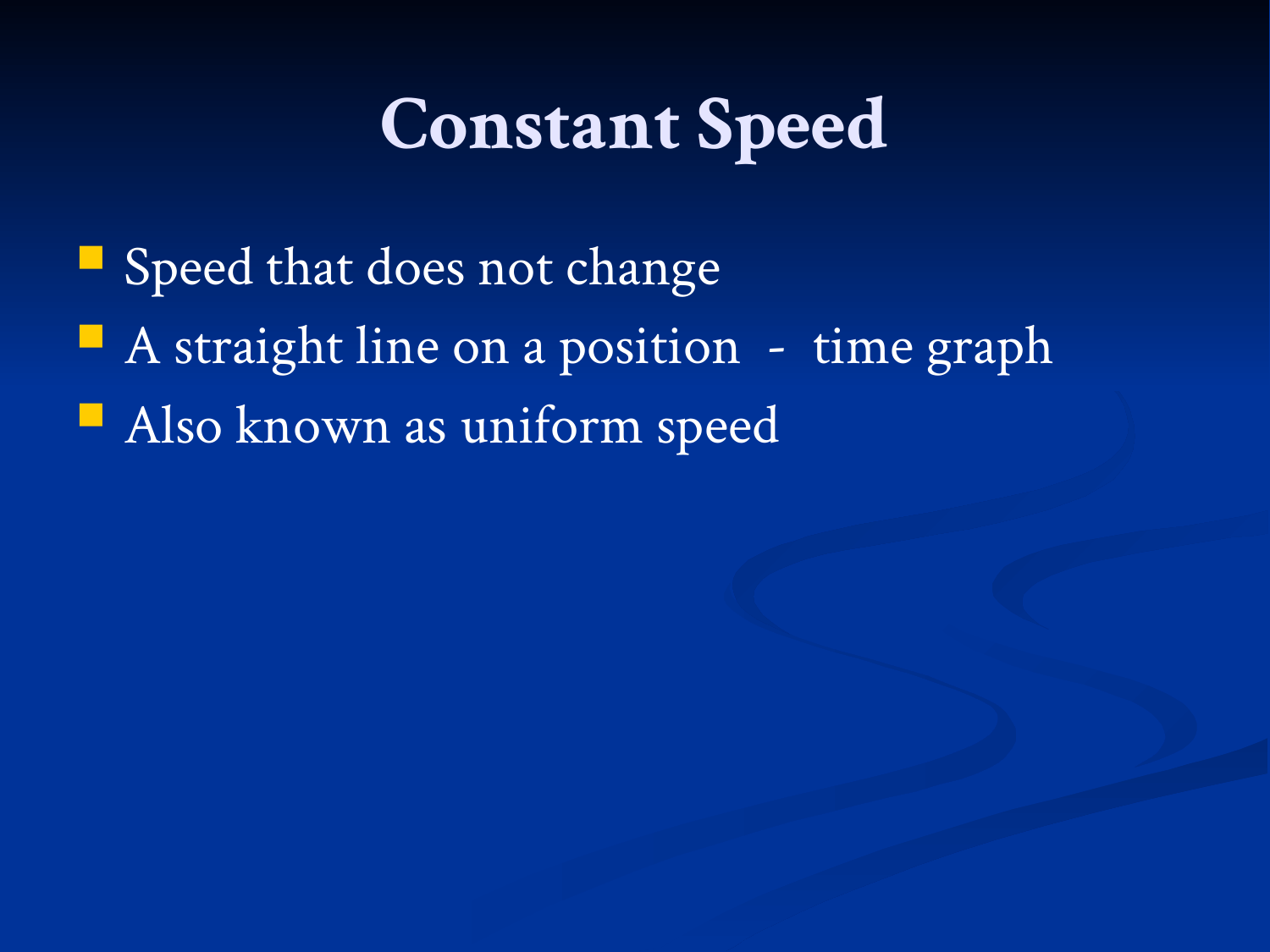

# Constant Speed
Speed that does not change
A straight line on a position  -  time graph
Also known as uniform speed